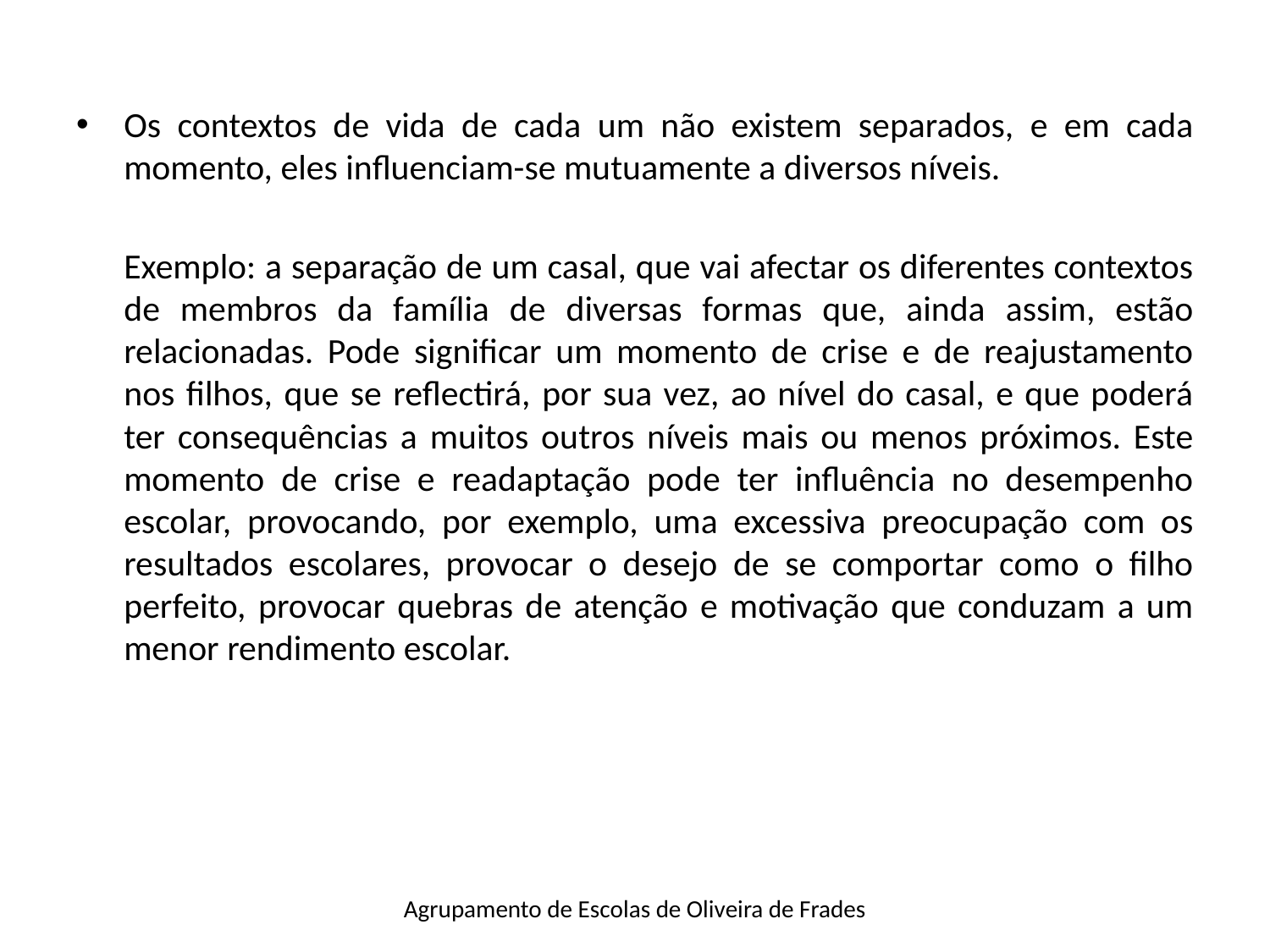

Os contextos de vida de cada um não existem separados, e em cada momento, eles influenciam-se mutuamente a diversos níveis.

	Exemplo: a separação de um casal, que vai afectar os diferentes contextos de membros da família de diversas formas que, ainda assim, estão relacionadas. Pode significar um momento de crise e de reajustamento nos filhos, que se reflectirá, por sua vez, ao nível do casal, e que poderá ter consequências a muitos outros níveis mais ou menos próximos. Este momento de crise e readaptação pode ter influência no desempenho escolar, provocando, por exemplo, uma excessiva preocupação com os resultados escolares, provocar o desejo de se comportar como o filho perfeito, provocar quebras de atenção e motivação que conduzam a um menor rendimento escolar.

Agrupamento de Escolas de Oliveira de Frades